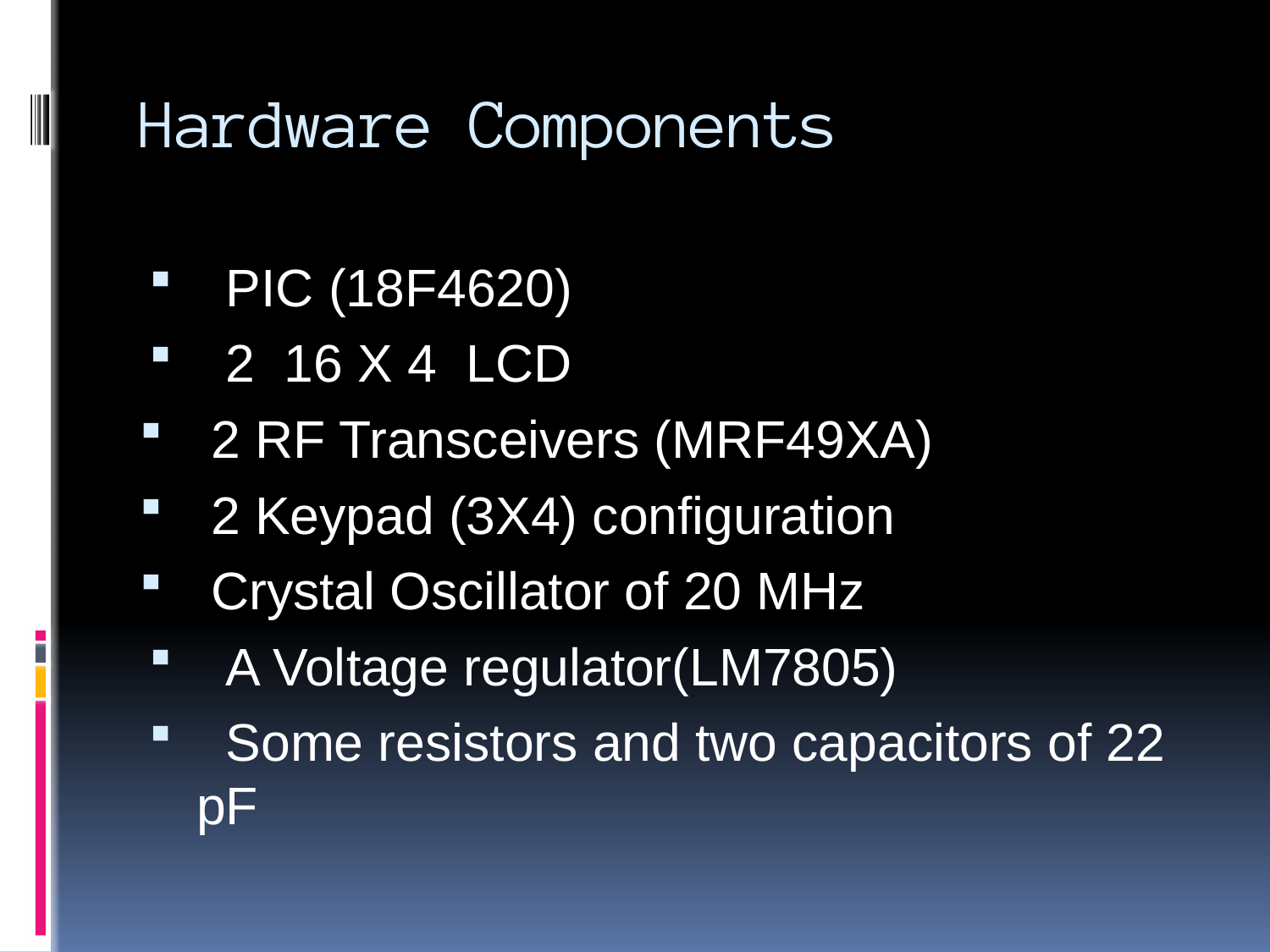

# Hardware Components
  PIC (18F4620)
  2  16 X 4  LCD
2 RF Transceivers (MRF49XA)
2 Keypad (3X4) configuration
Crystal Oscillator of 20 MHz
  A Voltage regulator(LM7805)
  Some resistors and two capacitors of 22 pF